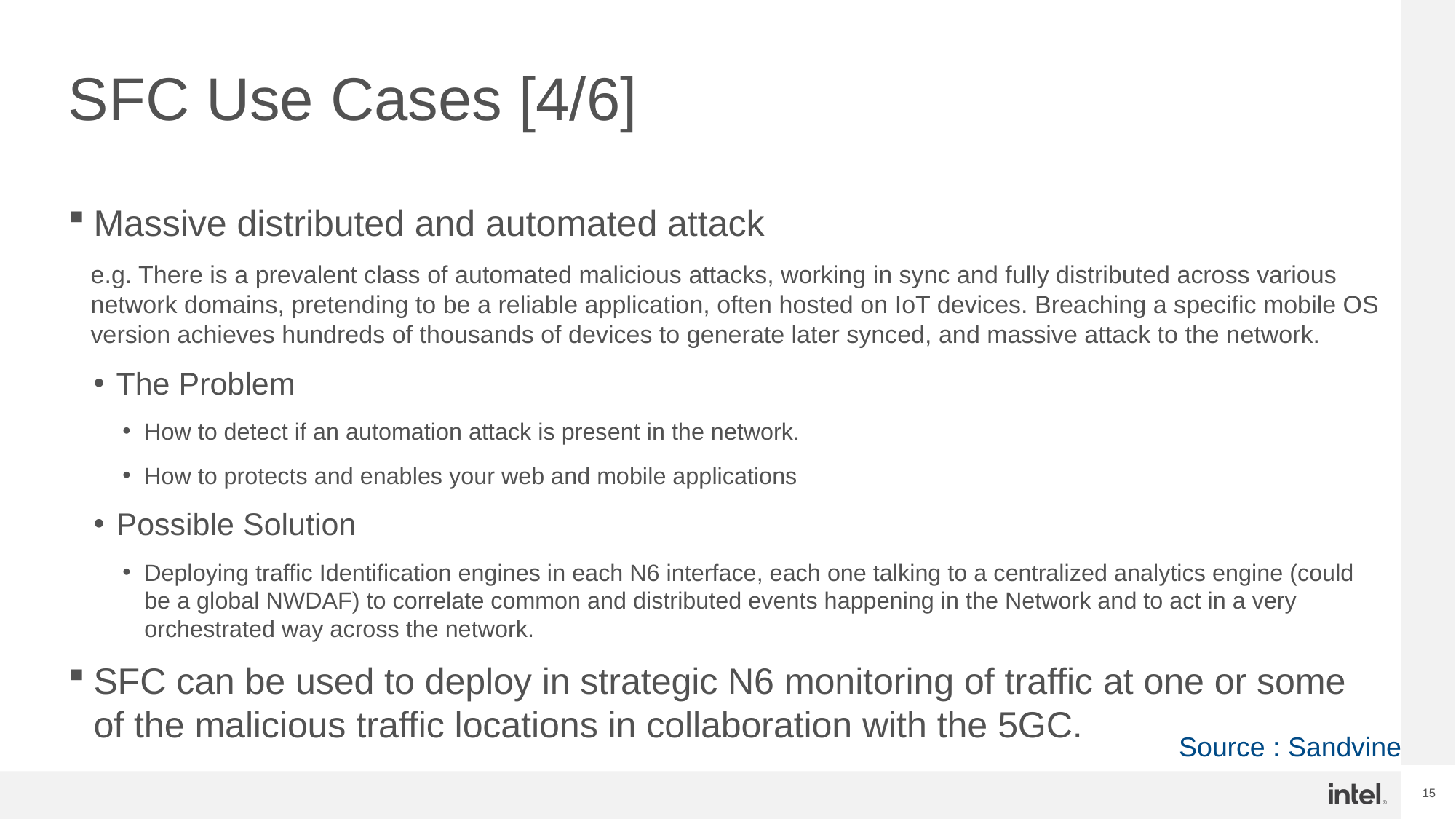

# SFC Use Cases [4/6]
Massive distributed and automated attack
e.g. There is a prevalent class of automated malicious attacks, working in sync and fully distributed across various network domains, pretending to be a reliable application, often hosted on IoT devices. Breaching a specific mobile OS version achieves hundreds of thousands of devices to generate later synced, and massive attack to the network.
The Problem
How to detect if an automation attack is present in the network.
How to protects and enables your web and mobile applications
Possible Solution
Deploying traffic Identification engines in each N6 interface, each one talking to a centralized analytics engine (could be a global NWDAF) to correlate common and distributed events happening in the Network and to act in a very orchestrated way across the network.
SFC can be used to deploy in strategic N6 monitoring of traffic at one or some of the malicious traffic locations in collaboration with the 5GC.
Source : Sandvine